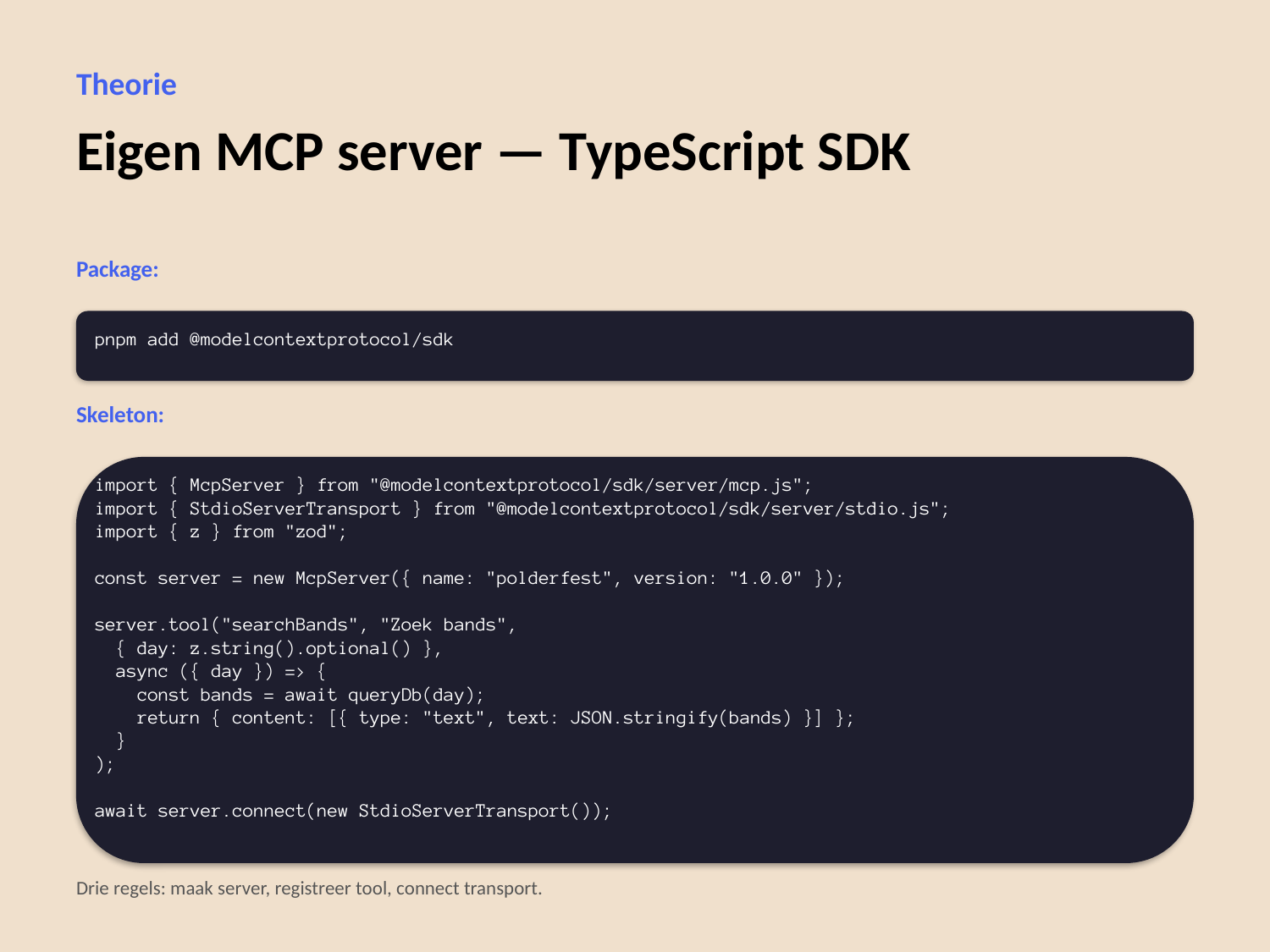

Theorie
Eigen MCP server — TypeScript SDK
Package:

pnpm add @modelcontextprotocol/sdk
Skeleton:

import { McpServer } from "@modelcontextprotocol/sdk/server/mcp.js";
import { StdioServerTransport } from "@modelcontextprotocol/sdk/server/stdio.js";
import { z } from "zod";

const server = new McpServer({ name: "polderfest", version: "1.0.0" });

server.tool("searchBands", "Zoek bands",
  { day: z.string().optional() },
  async ({ day }) => {
    const bands = await queryDb(day);
    return { content: [{ type: "text", text: JSON.stringify(bands) }] };
  }
);

await server.connect(new StdioServerTransport());
Drie regels: maak server, registreer tool, connect transport.